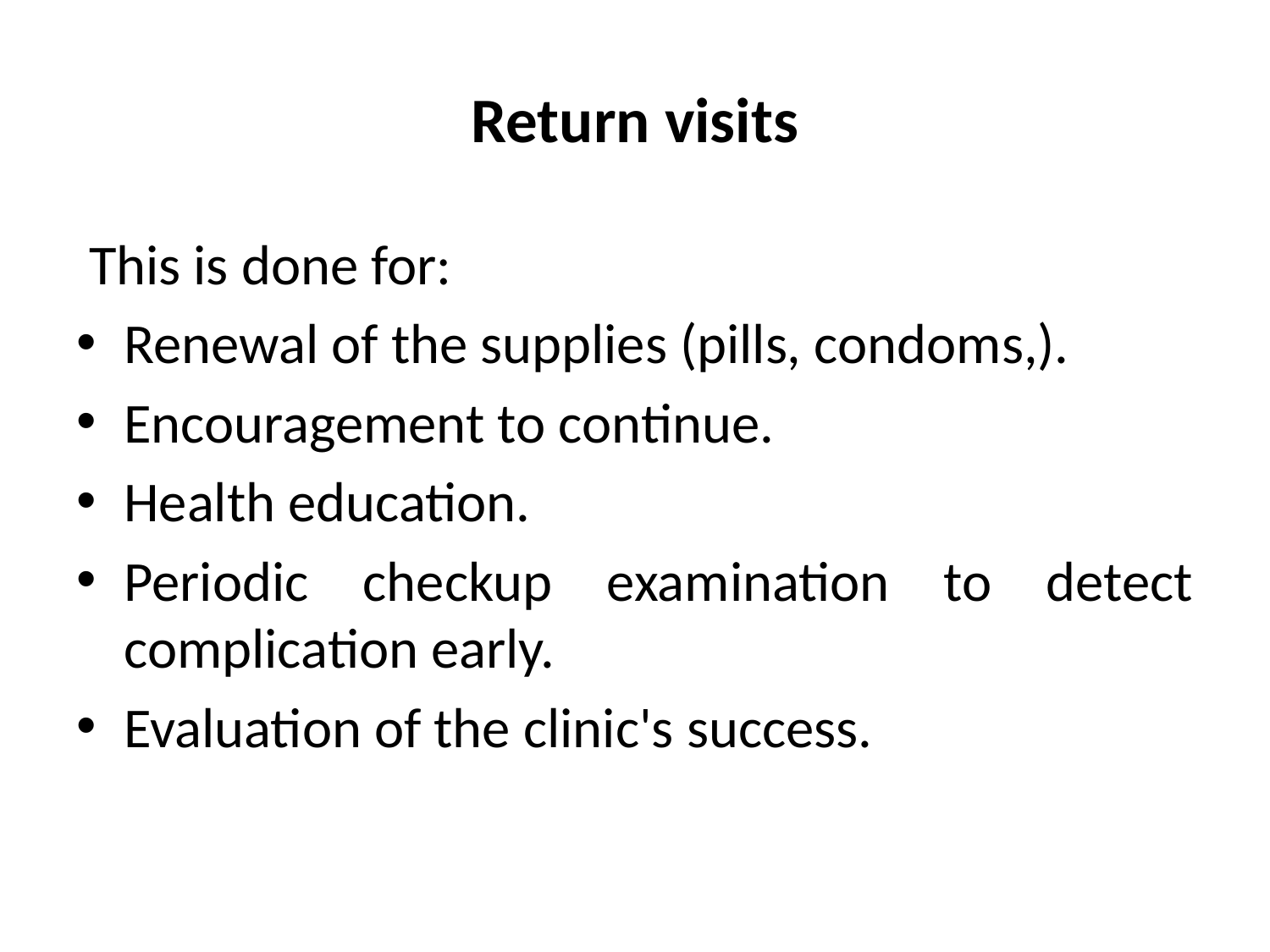

# Return visits
 This is done for:
Renewal of the supplies (pills, condoms,).
Encouragement to continue.
Health education.
Periodic checkup examination to detect complication early.
Evaluation of the clinic's success.